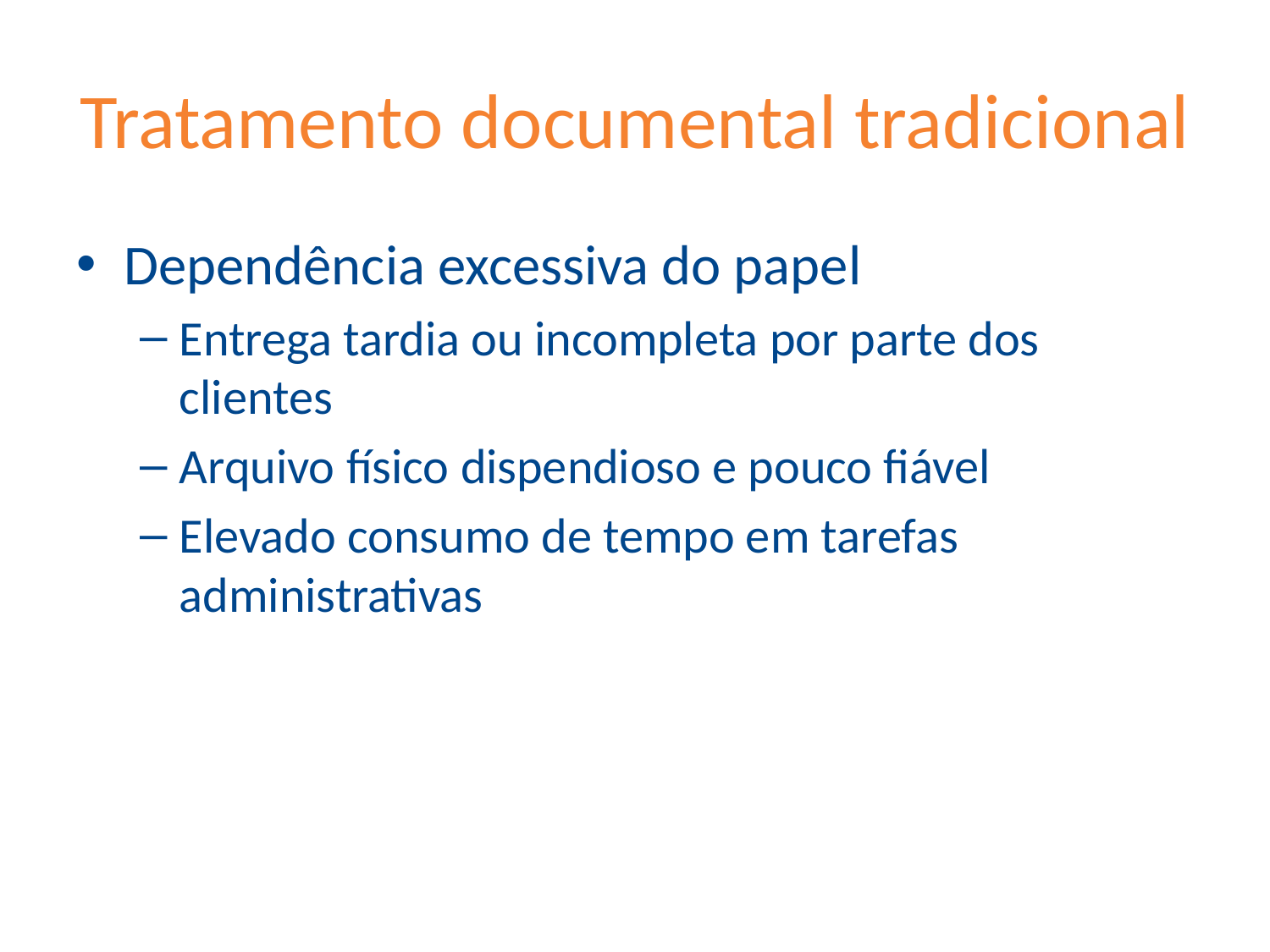

# Tratamento documental tradicional
Dependência excessiva do papel
Entrega tardia ou incompleta por parte dos clientes
Arquivo físico dispendioso e pouco fiável
Elevado consumo de tempo em tarefas administrativas